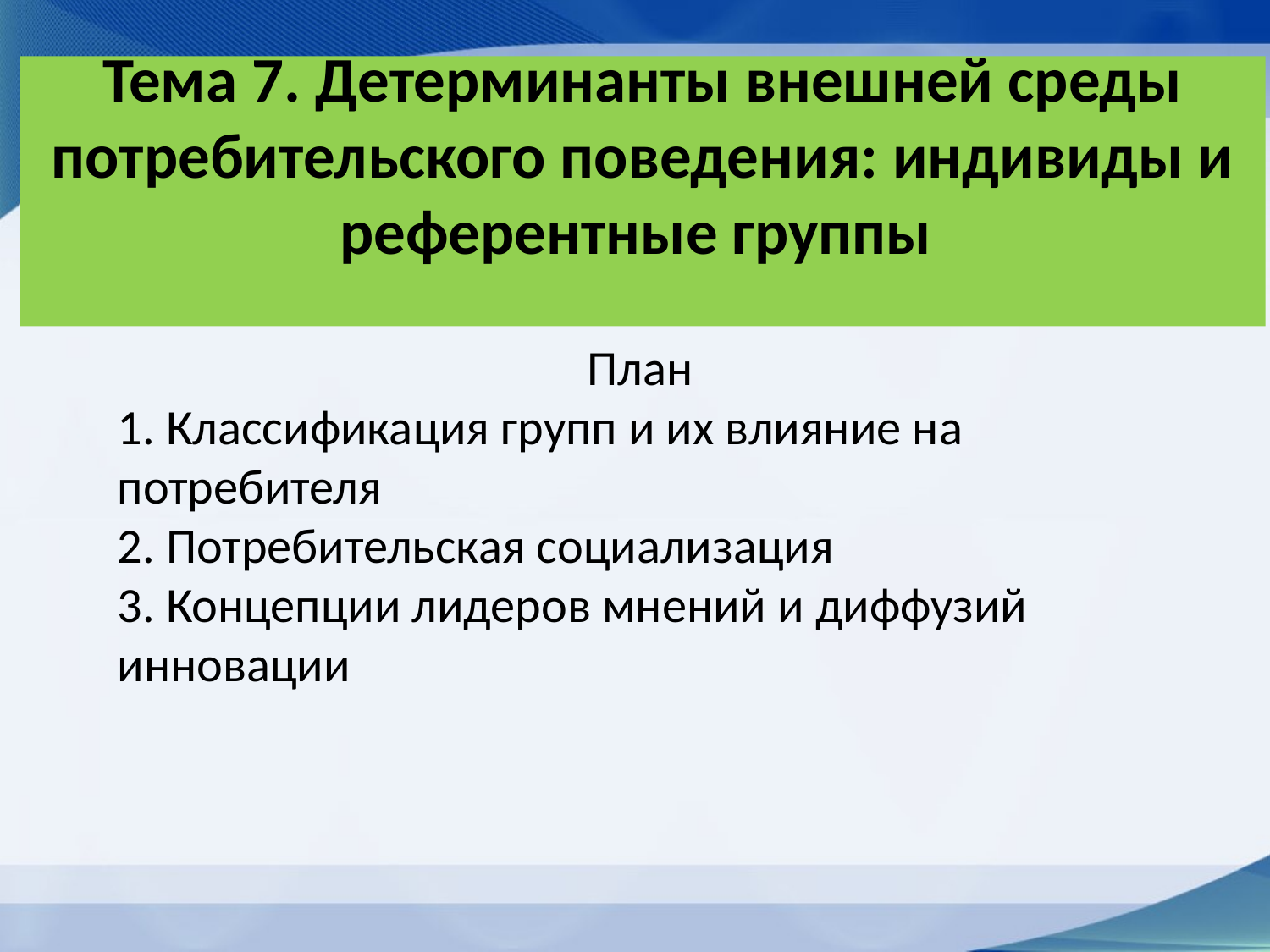

# Тема 7. Детерминанты внешней среды потребительского поведения: индивиды и референтные группы

План
1. Классификация групп и их влияние на потребителя
2. Потребительская социализация
3. Концепции лидеров мнений и диффузий инновации